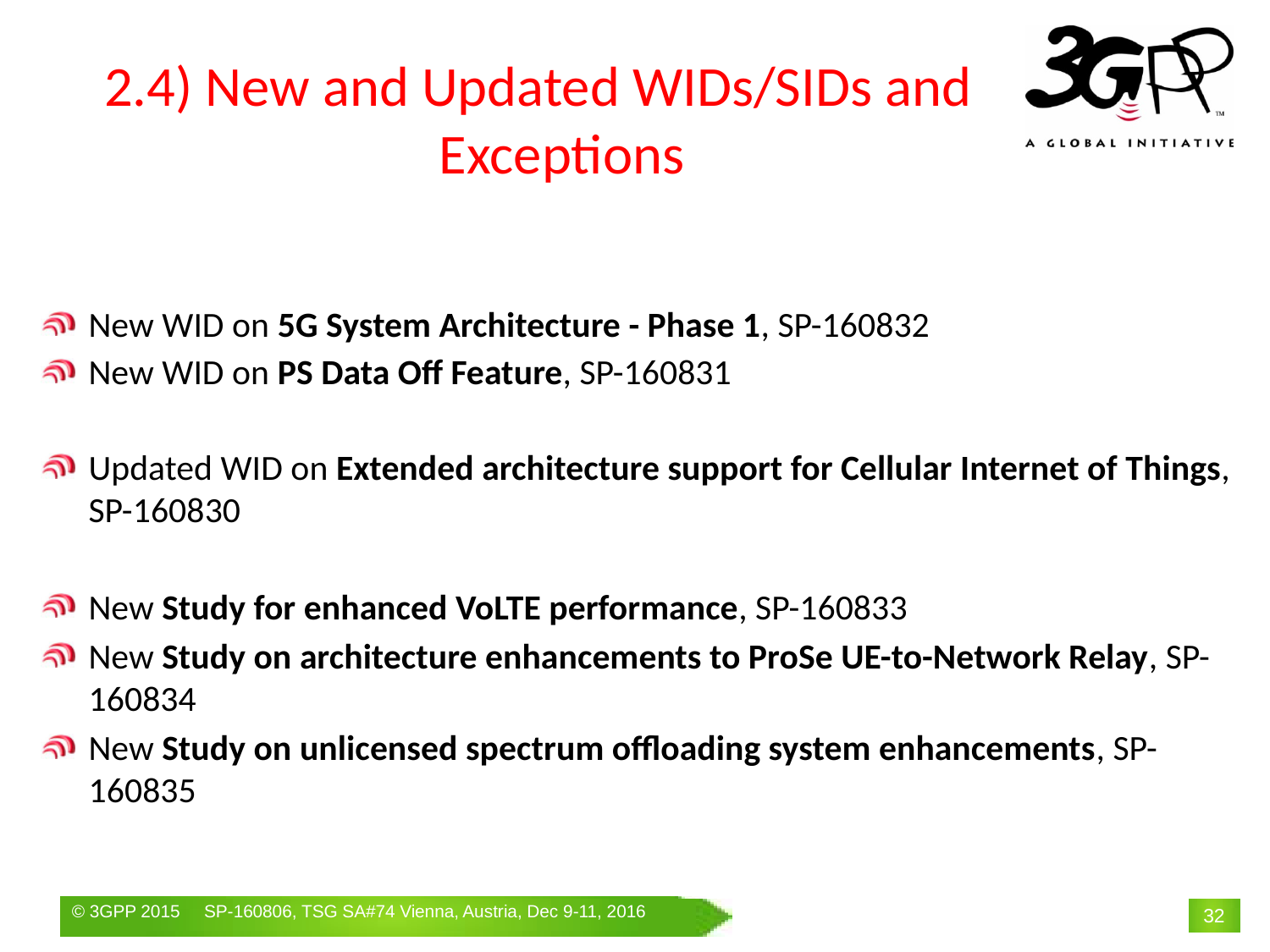

# 2.4) New and Updated WIDs/SIDs and Exceptions

New WID on 5G System Architecture - Phase 1, SP-160832
New WID on PS Data Off Feature, SP-160831

Updated WID on Extended architecture support for Cellular Internet of Things, SP-160830

New Study for enhanced VoLTE performance, SP-160833
New Study on architecture enhancements to ProSe UE-to-Network Relay, SP-160834
New Study on unlicensed spectrum offloading system enhancements, SP-160835